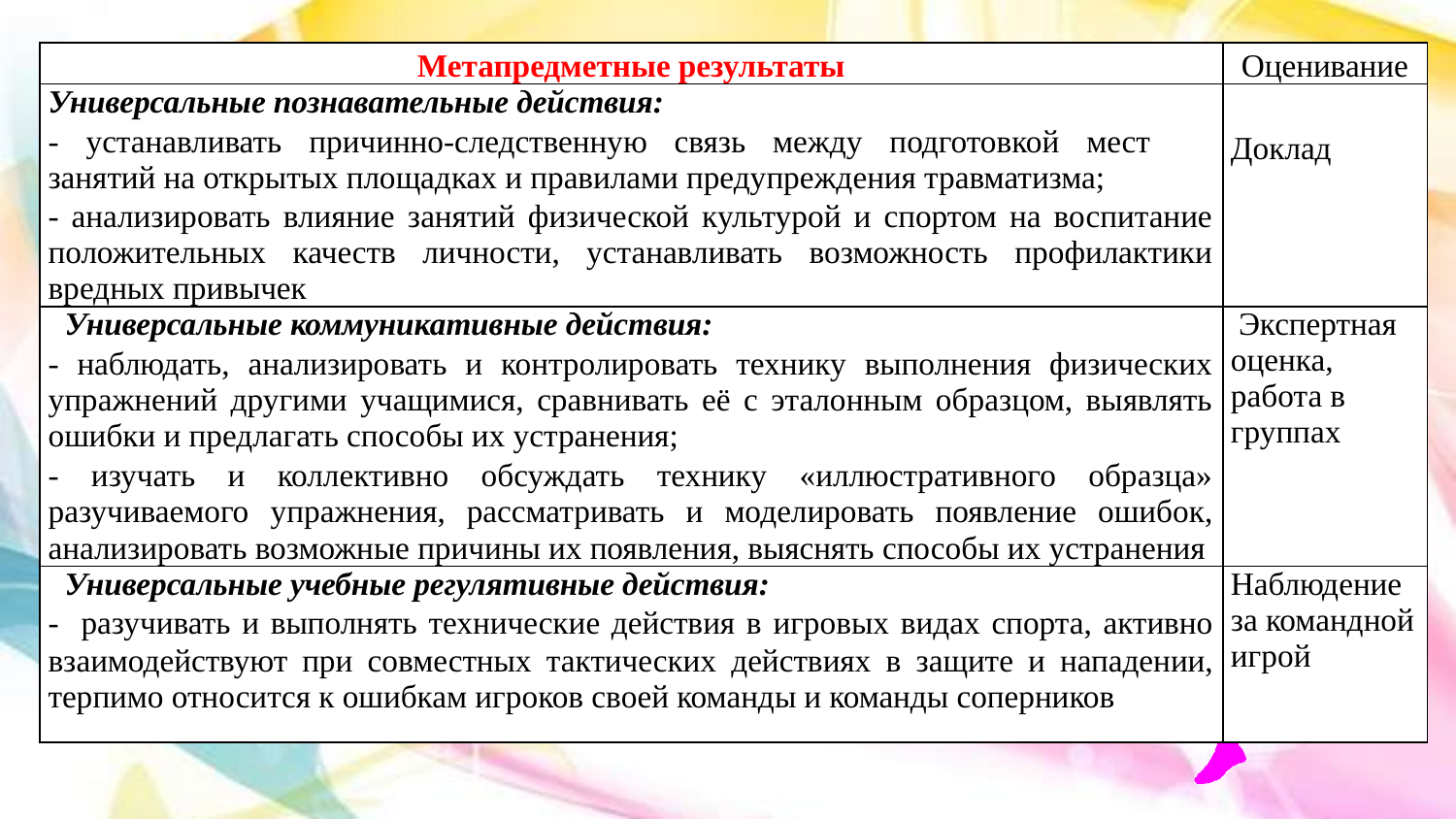

| Метапредметные результаты | Оценивание |
| --- | --- |
| Универсальные познавательные действия: - устанавливать причинно-следственную связь между подготовкой мест занятий на открытых площадках и правилами предупреждения травматизма; - анализировать влияние занятий физической культурой и спортом на воспитание положительных качеств личности, устанавливать возможность профилактики вредных привычек | Доклад |
| Универсальные коммуникативные действия: - наблюдать, анализировать и контролировать технику выполнения физических упражнений другими учащимися, сравнивать её с эталонным образцом, выявлять ошибки и предлагать способы их устранения; - изучать и коллективно обсуждать технику «иллюстративного образца» разучиваемого упражнения, рассматривать и моделировать появление ошибок, анализировать возможные причины их появления, выяснять способы их устранения | Экспертная оценка, работа в группах |
| Универсальные учебные регулятивные действия: - разучивать и выполнять технические действия в игровых видах спорта, активно взаимодействуют при совместных тактических действиях в защите и нападении, терпимо относится к ошибкам игроков своей команды и команды соперников | Наблюдение за командной игрой |